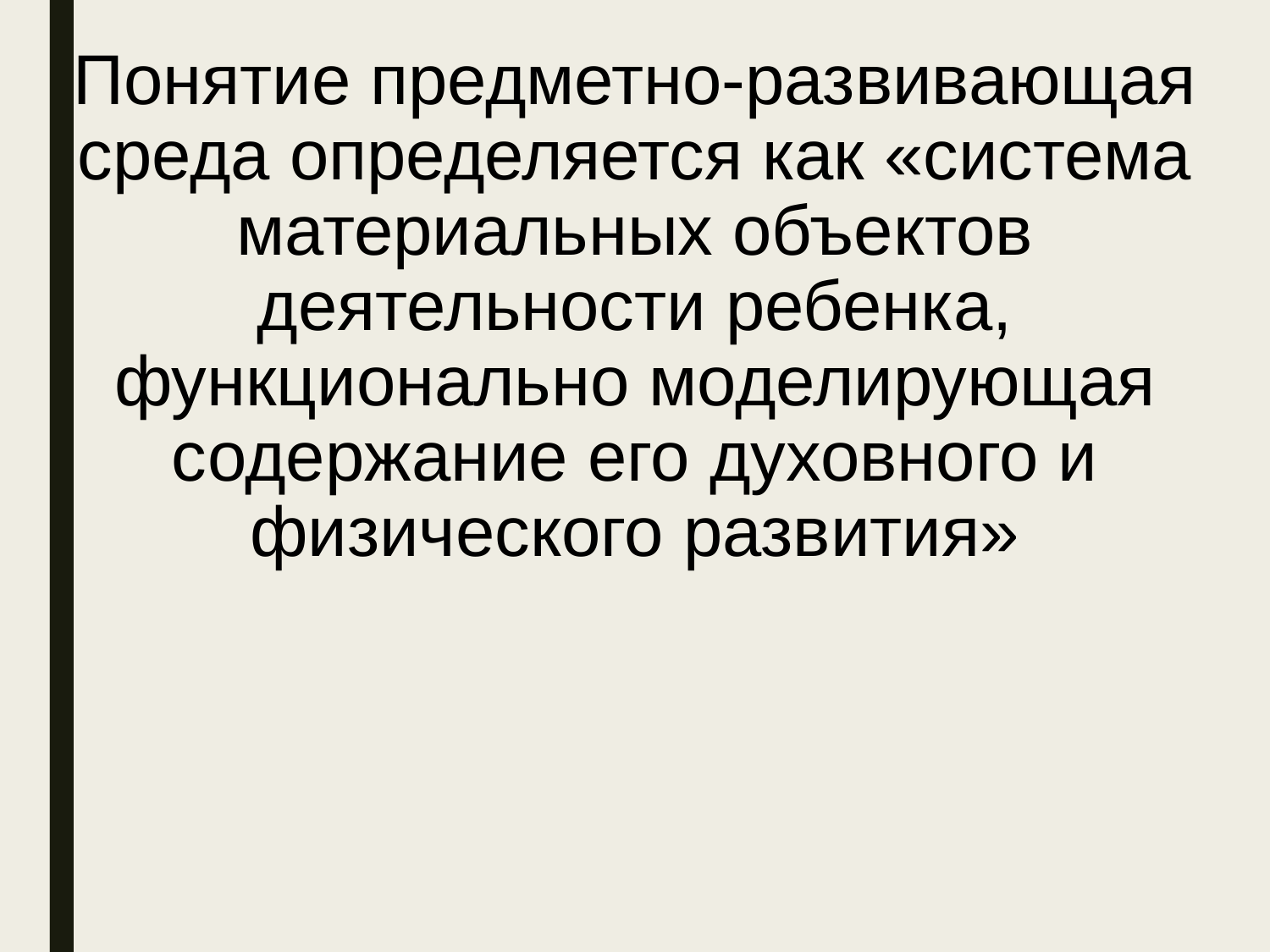

# Понятие предметно-развивающая среда определяется как «система материальных объектов деятельности ребенка, функционально моделирующая содержание его духовного и физического развития»